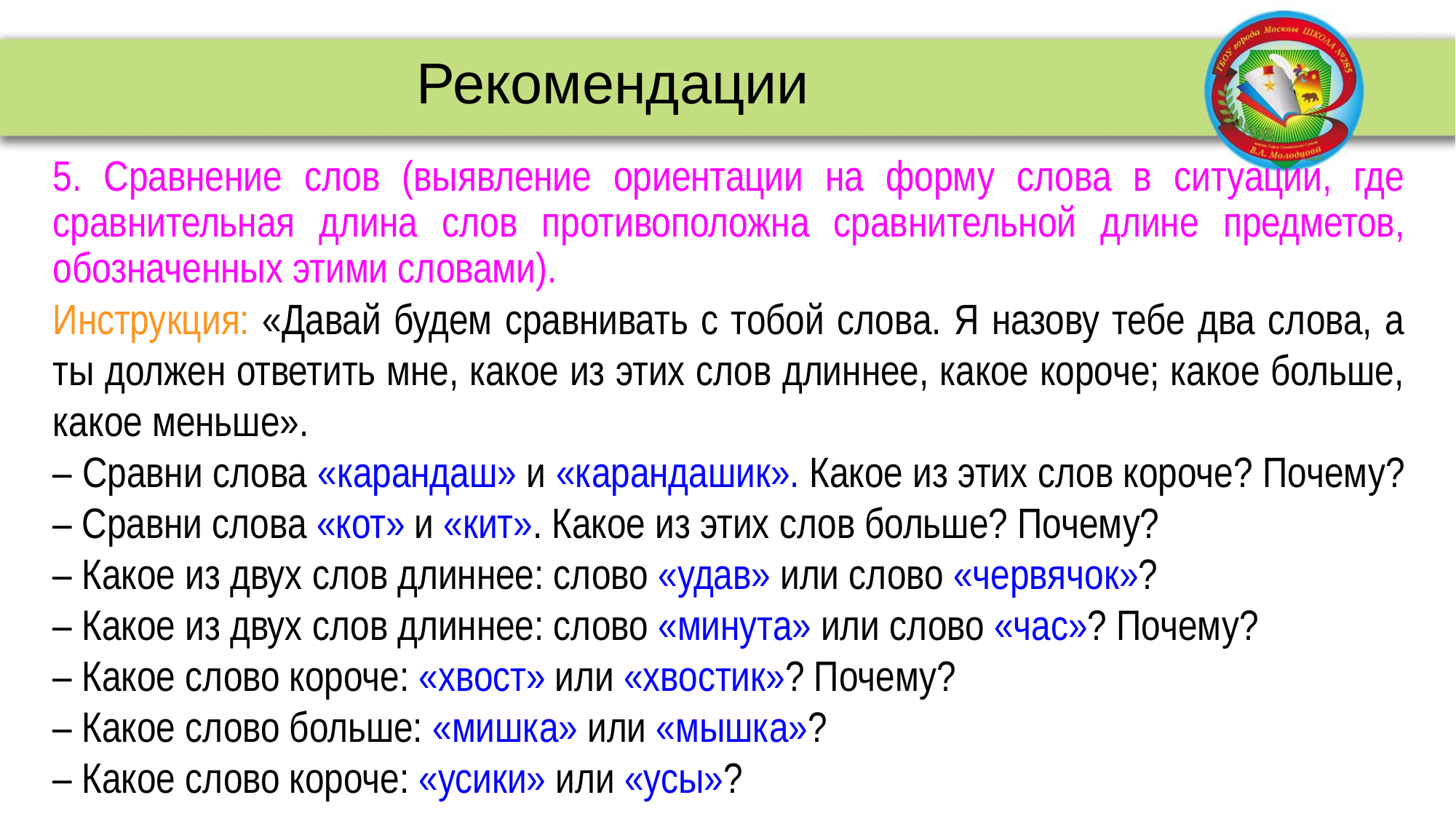

Рекомендации
# 5. Сравнение слов (выявление ориентации на форму слова в ситуации, где сравнительная длина слов противоположна сравнительной длине предметов, обозначенных этими словами).
Инструкция: «Давай будем сравнивать с тобой слова. Я назову тебе два слова, а ты должен ответить мне, какое из этих слов длиннее, какое короче; какое больше, какое меньше».
– Сравни слова «карандаш» и «карандашик». Какое из этих слов короче? Почему? – Сравни слова «кот» и «кит». Какое из этих слов больше? Почему?
– Какое из двух слов длиннее: слово «удав» или слово «червячок»?
– Какое из двух слов длиннее: слово «минута» или слово «час»? Почему?
– Какое слово короче: «хвост» или «хвостик»? Почему?
– Какое слово больше: «мишка» или «мышка»?
– Какое слово короче: «усики» или «усы»?